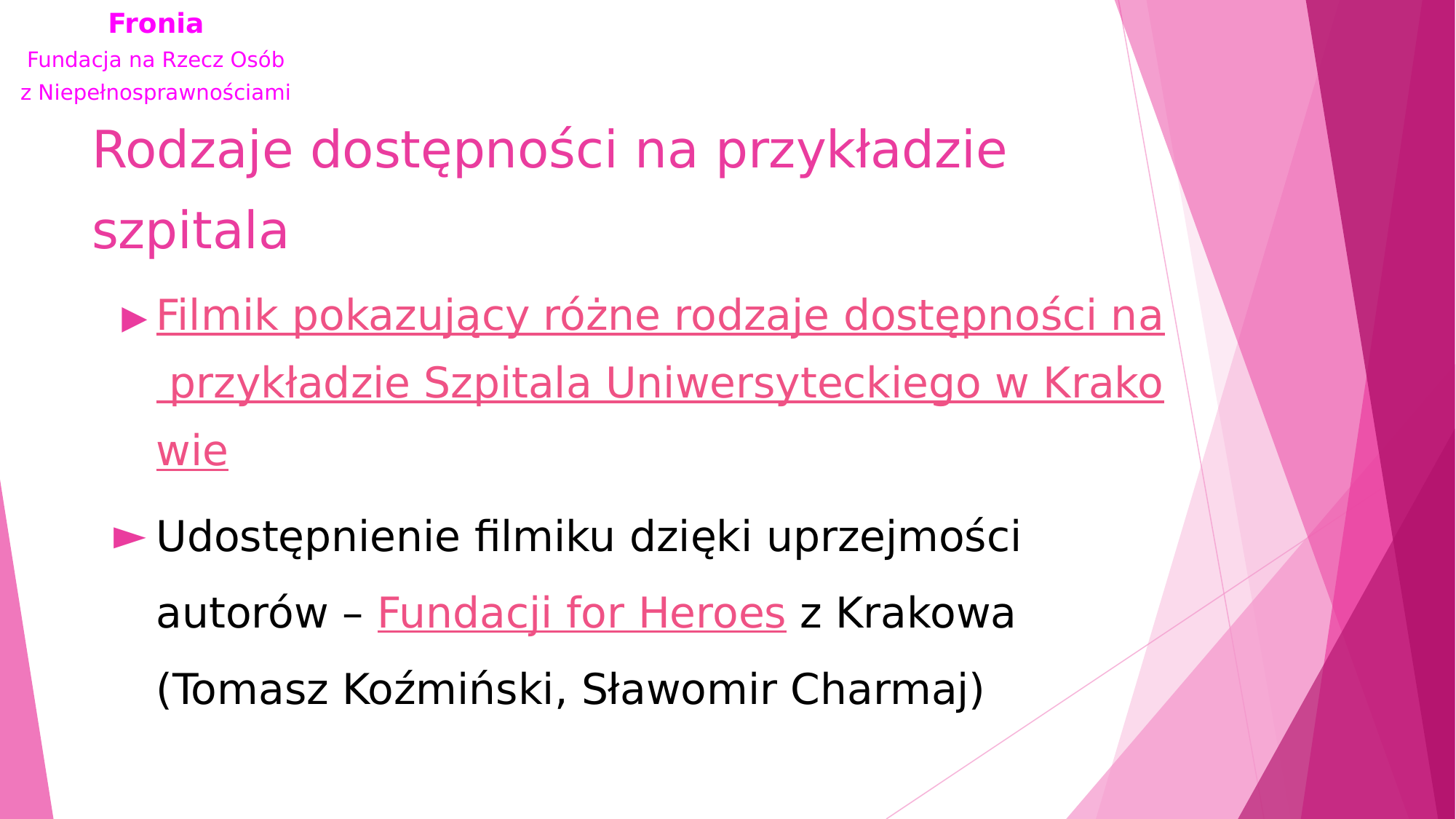

# Rodzaje dostępności na przykładzie szpitala
Filmik pokazujący różne rodzaje dostępności na przykładzie Szpitala Uniwersyteckiego w Krakowie
Udostępnienie filmiku dzięki uprzejmości autorów – Fundacji for Heroes z Krakowa (Tomasz Koźmiński, Sławomir Charmaj)